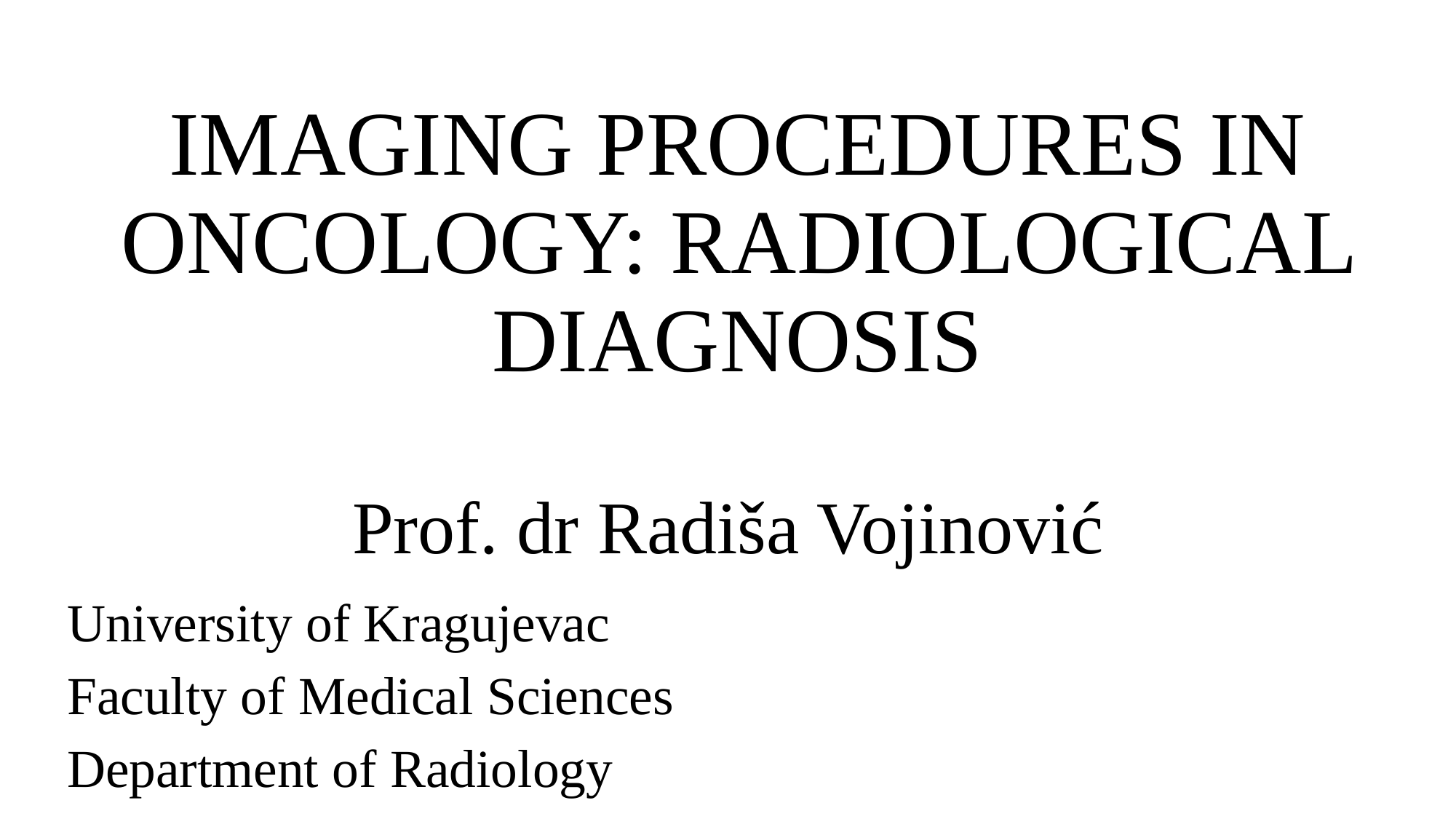

# IMAGING PROCEDURES IN ONCOLOGY: RADIOLOGICAL DIAGNOSIS Prof. dr Radiša Vojinović
University of Kragujevac
Faculty of Medical Sciences
Department of Radiology